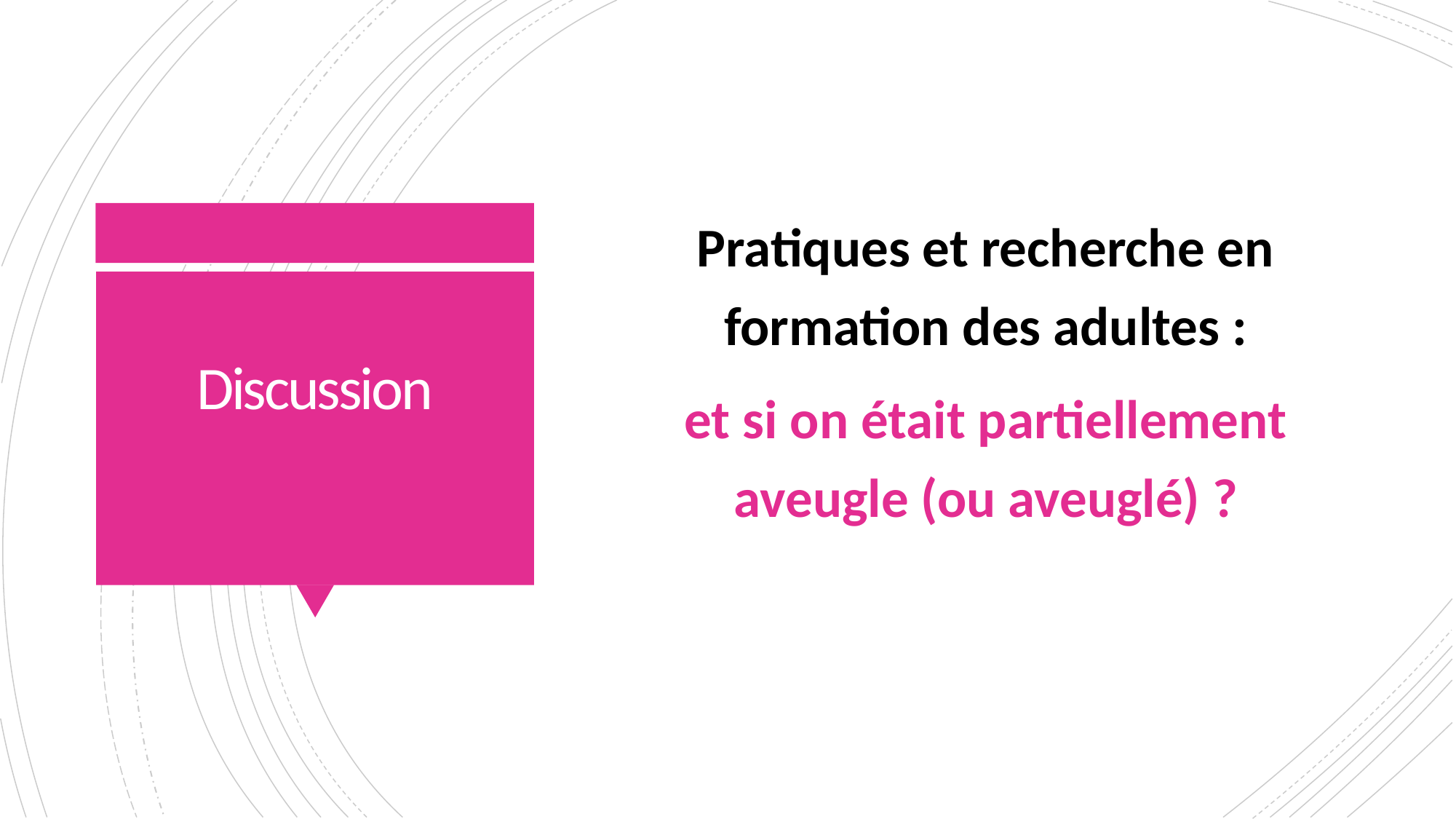

Pratiques et recherche en formation des adultes :
et si on était partiellement aveugle (ou aveuglé) ?

# Discussion